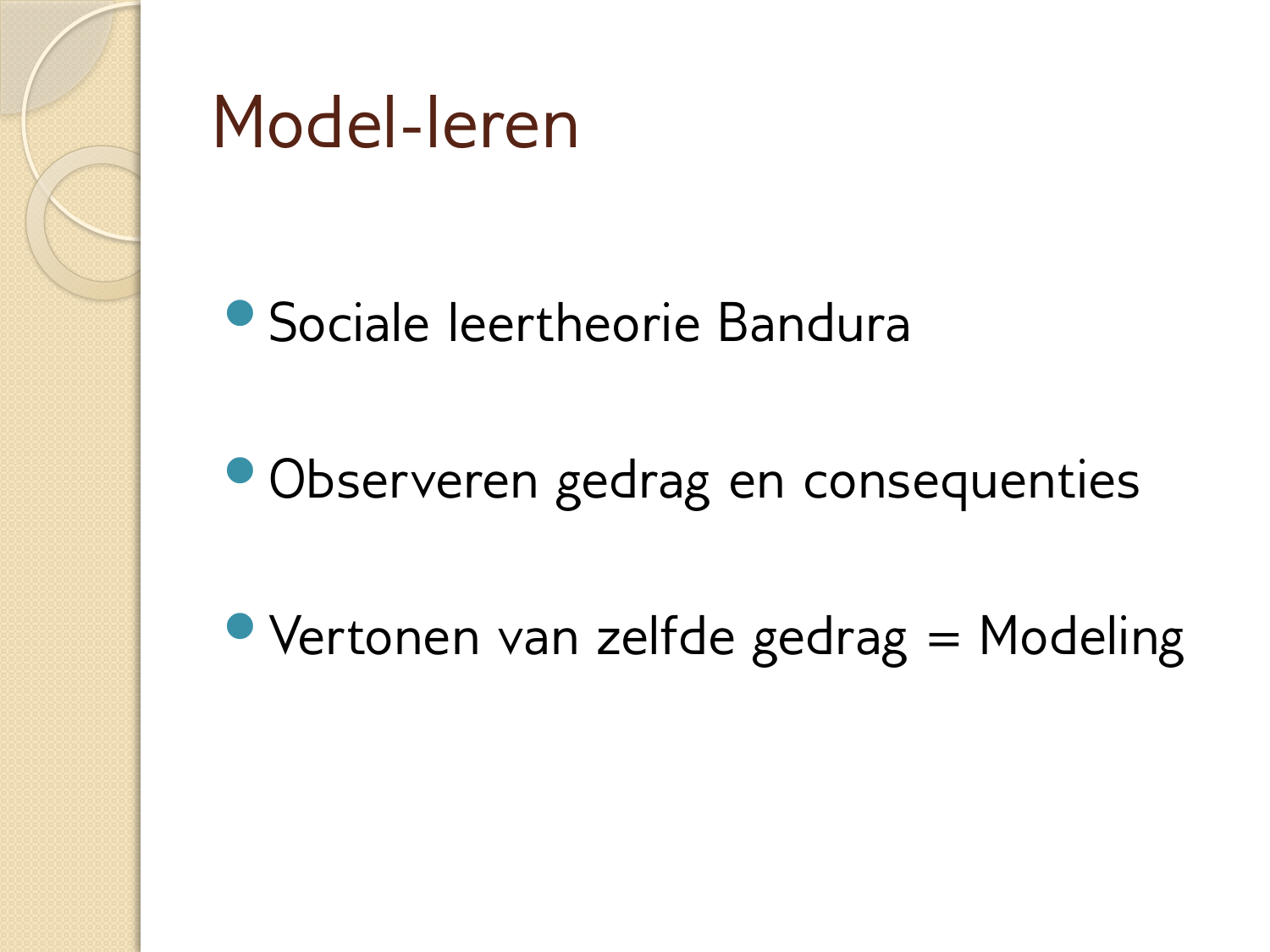

# Model-leren

Sociale leertheorie Bandura

Observeren gedrag en consequenties

Vertonen van zelfde gedrag = Modeling